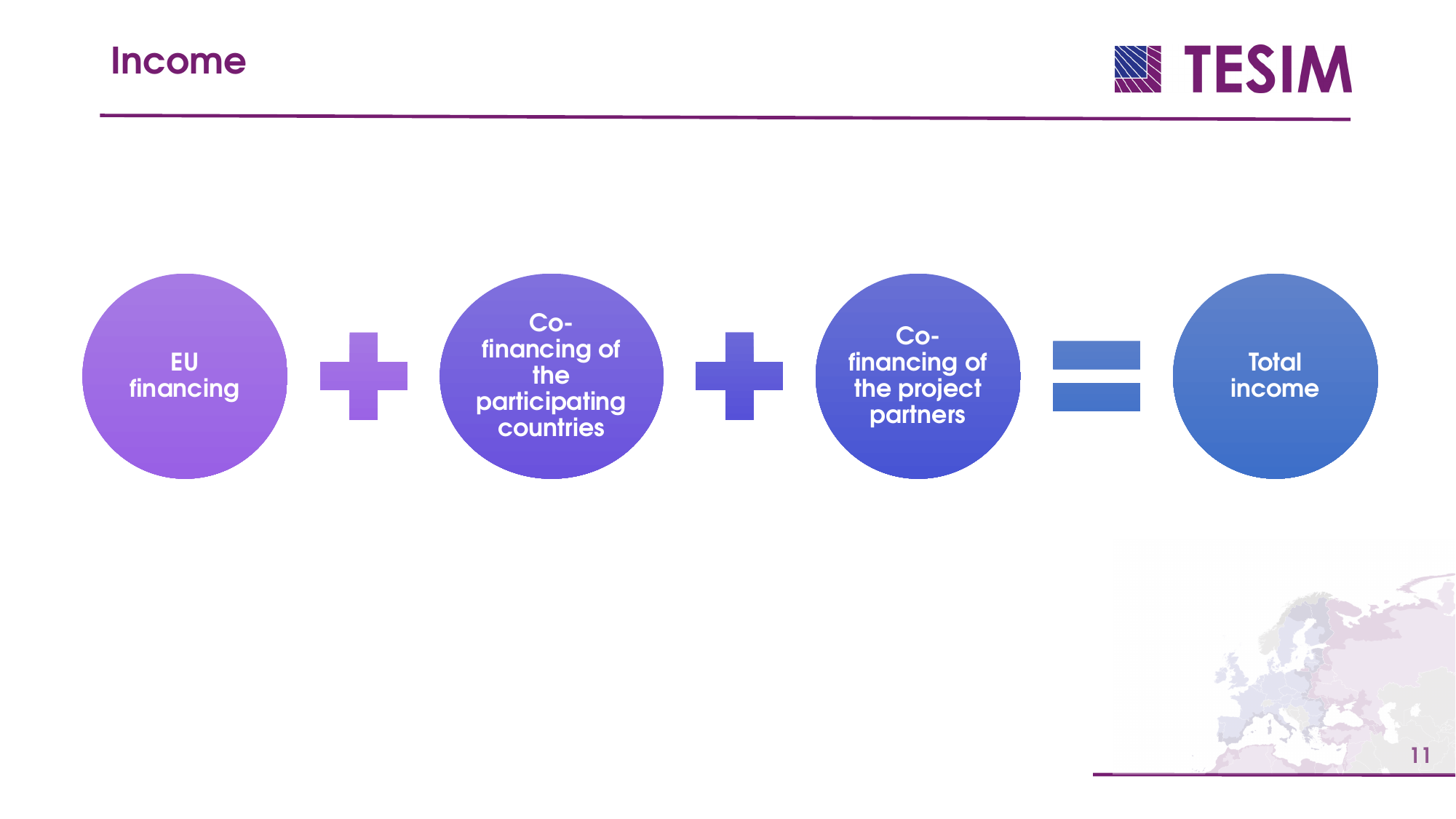

Income
EU financing

Co-financing of the participating countries

Co-financing of the project partners

Total income